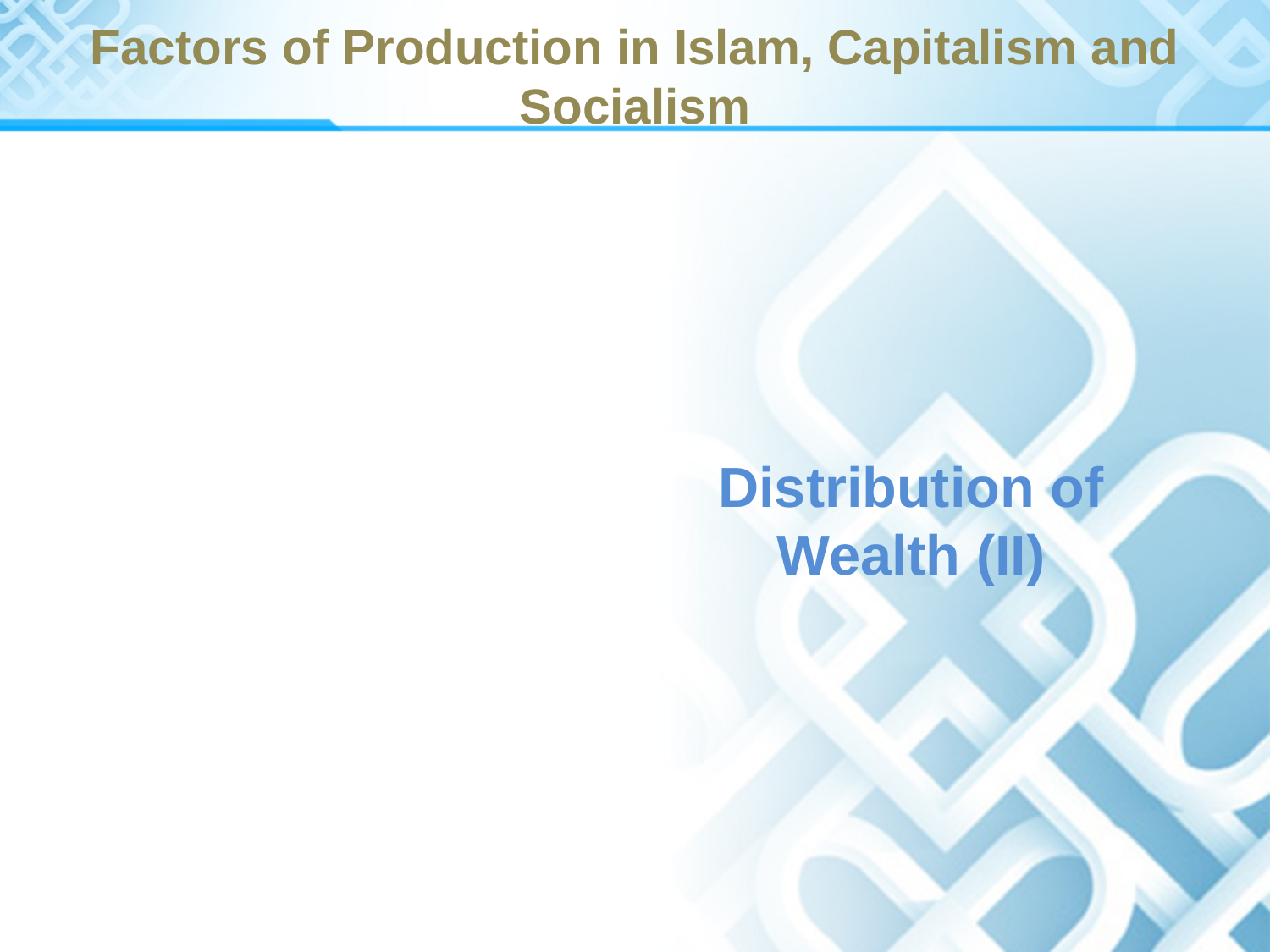

# Factors of Production in Islam, Capitalism and Socialism
Distribution of Wealth (II)